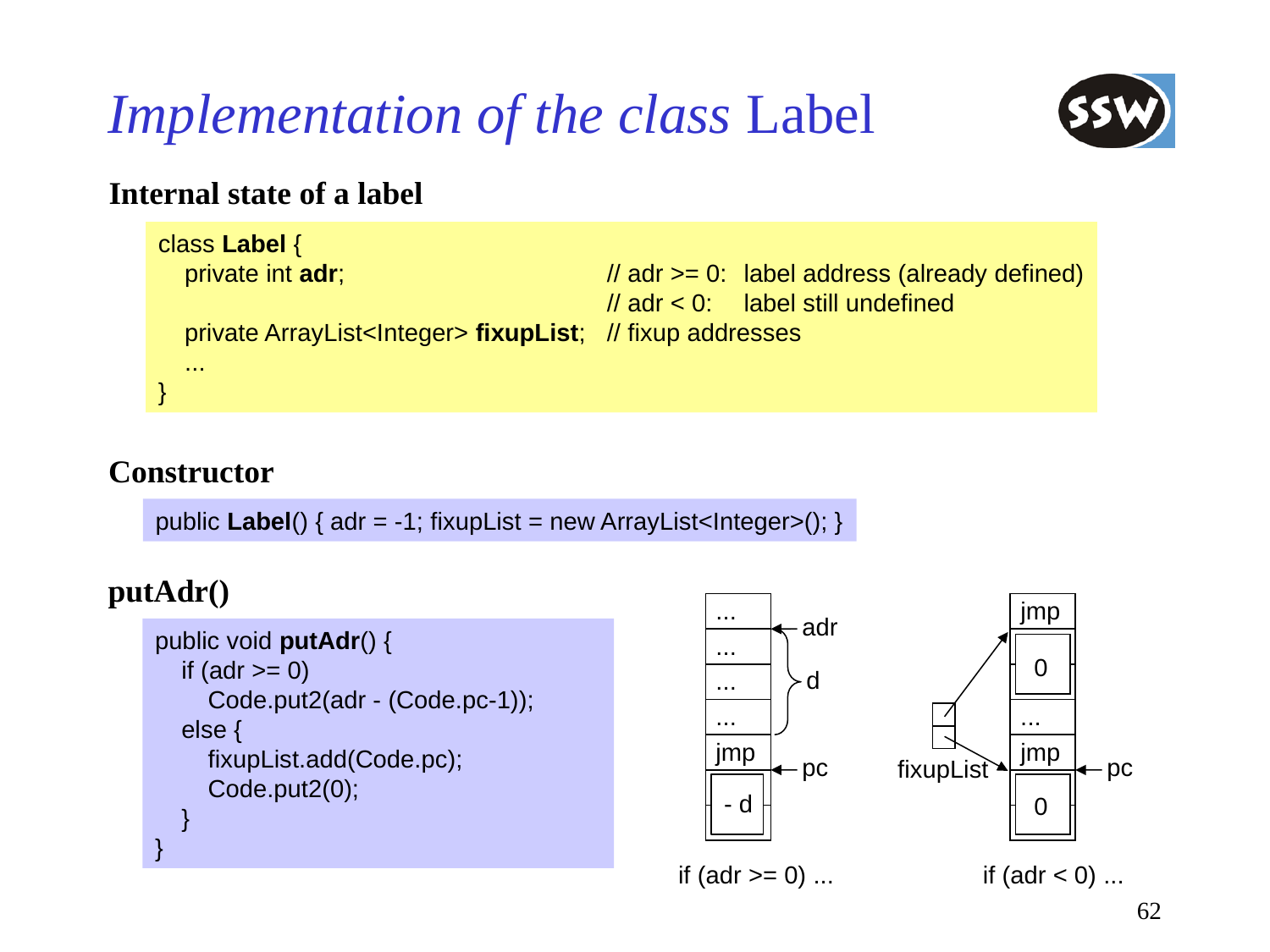

# Implementation of the class Label
Internal state of a label
class Label {
	private int adr;	// adr >= 0:	label address (already defined)
		// adr < 0:	label still undefined
	private ArrayList<Integer> fixupList;	// fixup addresses
	...
}
Constructor
public Label() { adr = -1; fixupList = new ArrayList<Integer>(); }
putAdr()

...
adr
public void putAdr() {
	if (adr >= 0)
		Code.put2(adr - (Code.pc-1));
	else {
		fixupList.add(Code.pc);
		Code.put2(0);
	}
}

...

d
...

...

jmp
pc

- d

if (adr >= 0) ...

jmp

0

...

jmp

pc
fixupList

0

if (adr < 0) ...
62